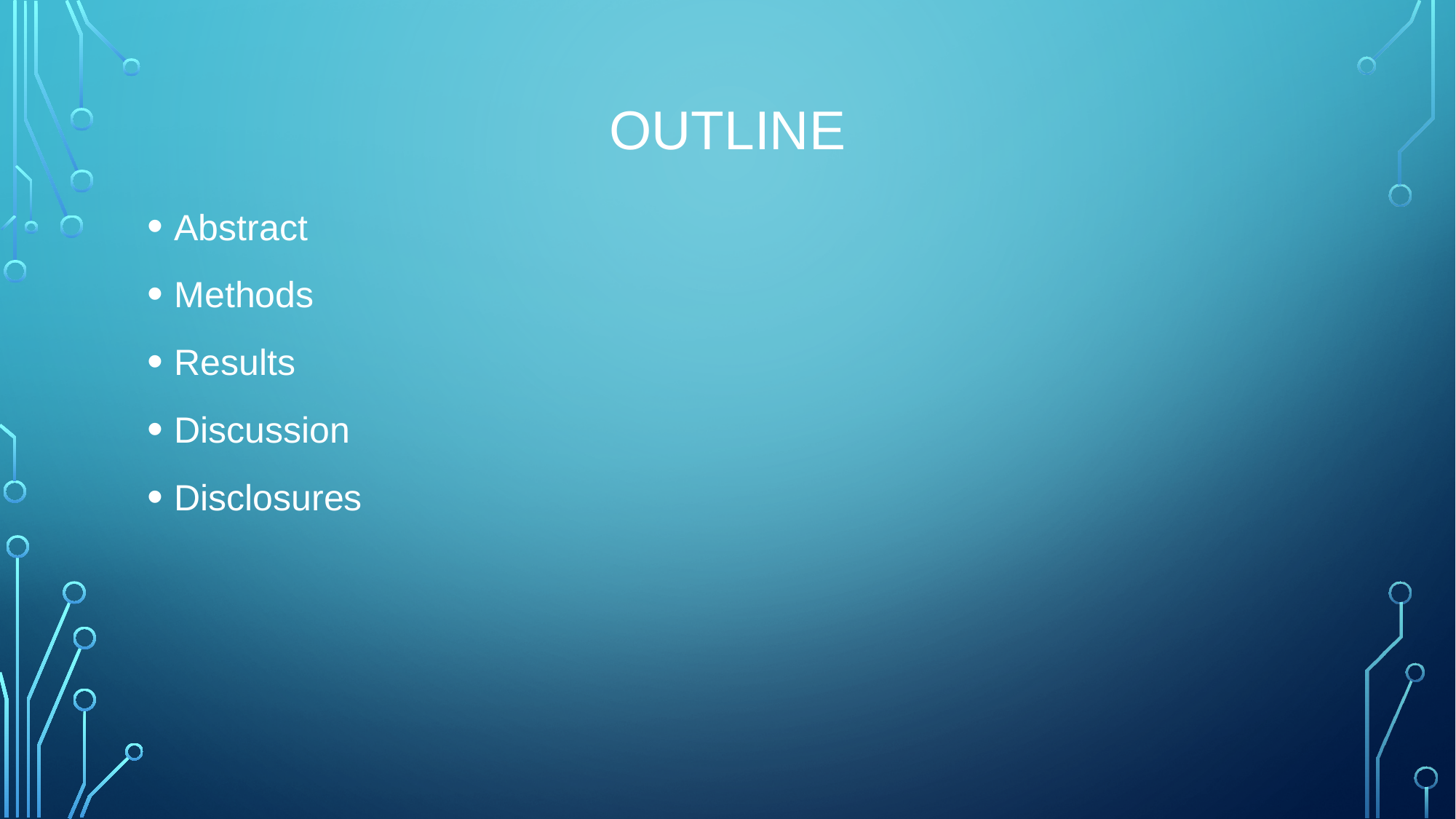

# Outline
Abstract
Methods
Results
Discussion
Disclosures